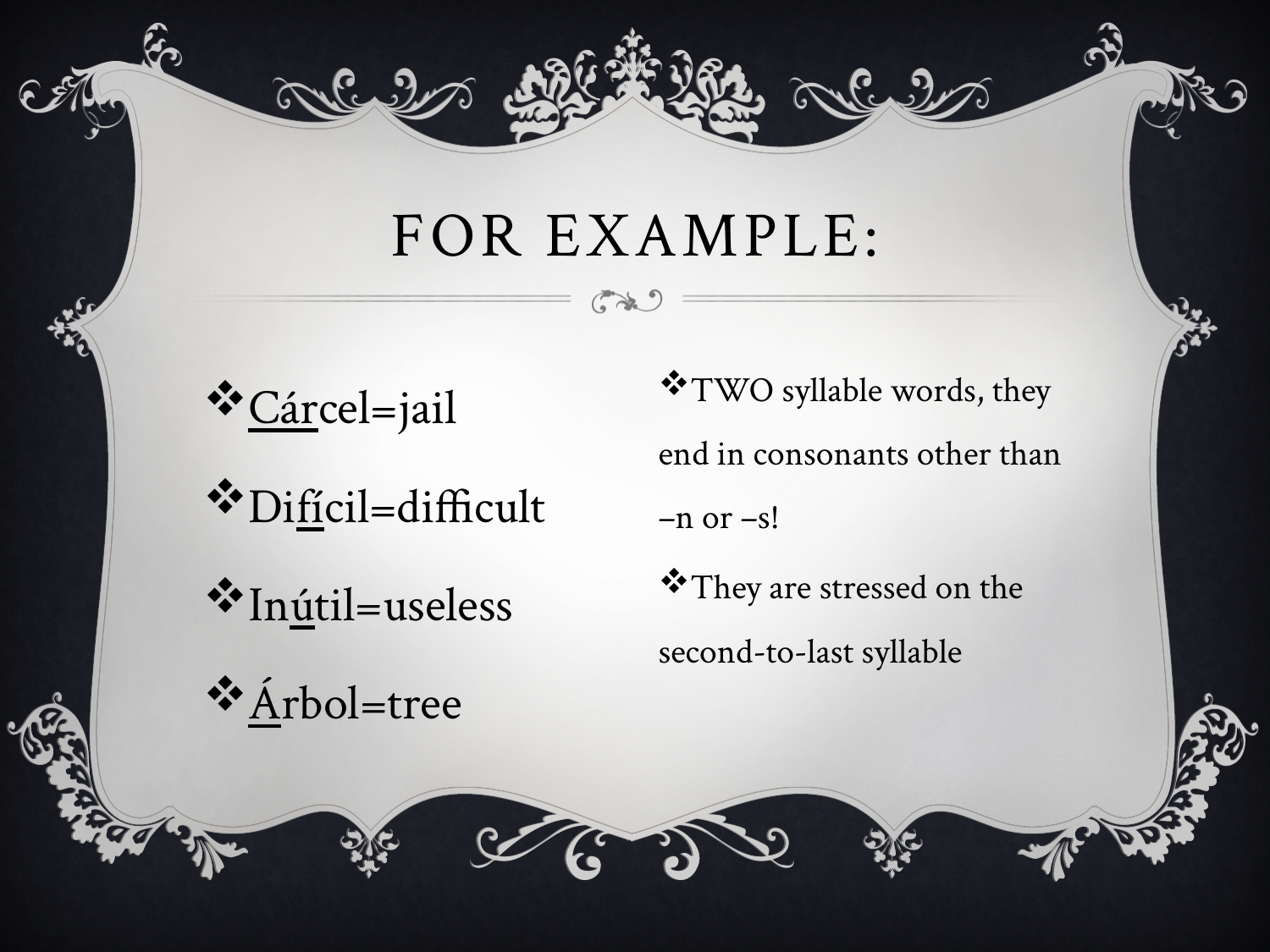

# For example:
Cárcel=jail
Difícil=difficult
Inútil=useless
Árbol=tree
TWO syllable words, they end in consonants other than –n or –s!
They are stressed on the second-to-last syllable